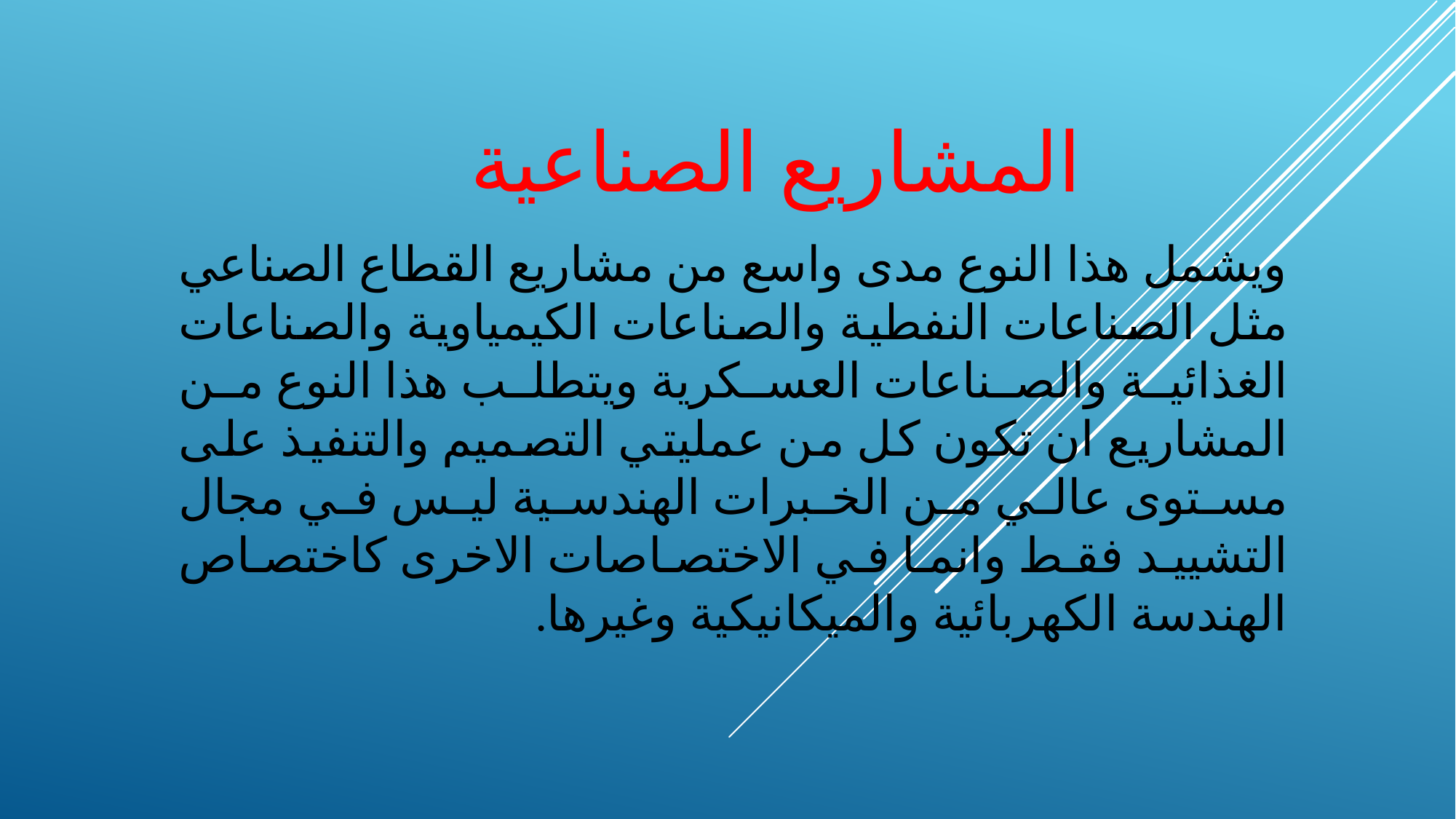

# المشاريع الصناعية
ويشمل هذا النوع مدى واسع من مشاريع القطاع الصناعي مثل الصناعات النفطية والصناعات الكيمياوية والصناعات الغذائية والصناعات العسكرية ويتطلب هذا النوع من المشاريع ان تكون كل من عمليتي التصميم والتنفيذ على مستوى عالي من الخبرات الهندسية ليس في مجال التشييد فقط وانما في الاختصاصات الاخرى كاختصاص الهندسة الكهربائية والميكانيكية وغيرها.